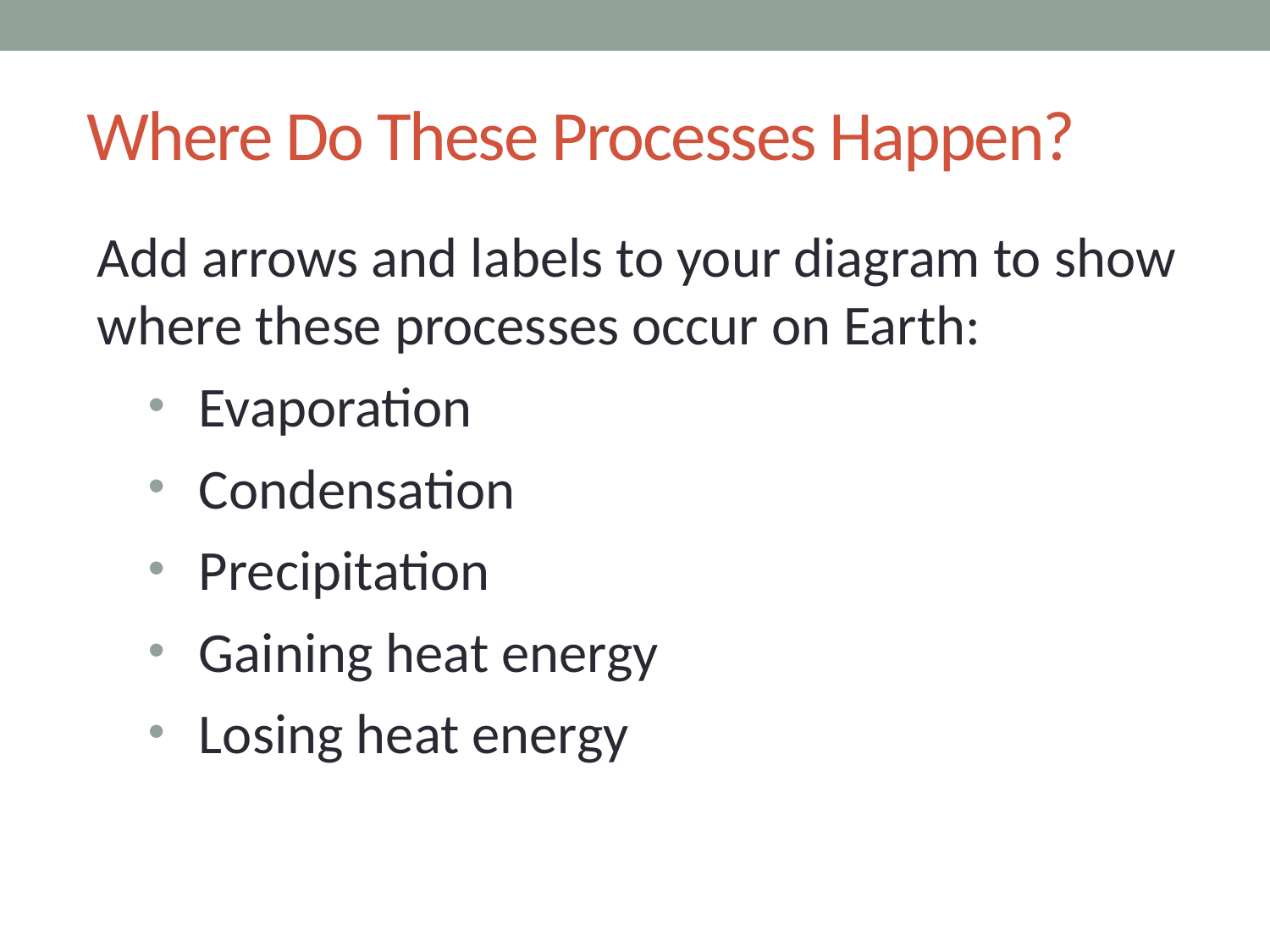

# Where Do These Processes Happen?

Add arrows and labels to your diagram to show where these processes occur on Earth:
Evaporation
Condensation
Precipitation
Gaining heat energy
Losing heat energy